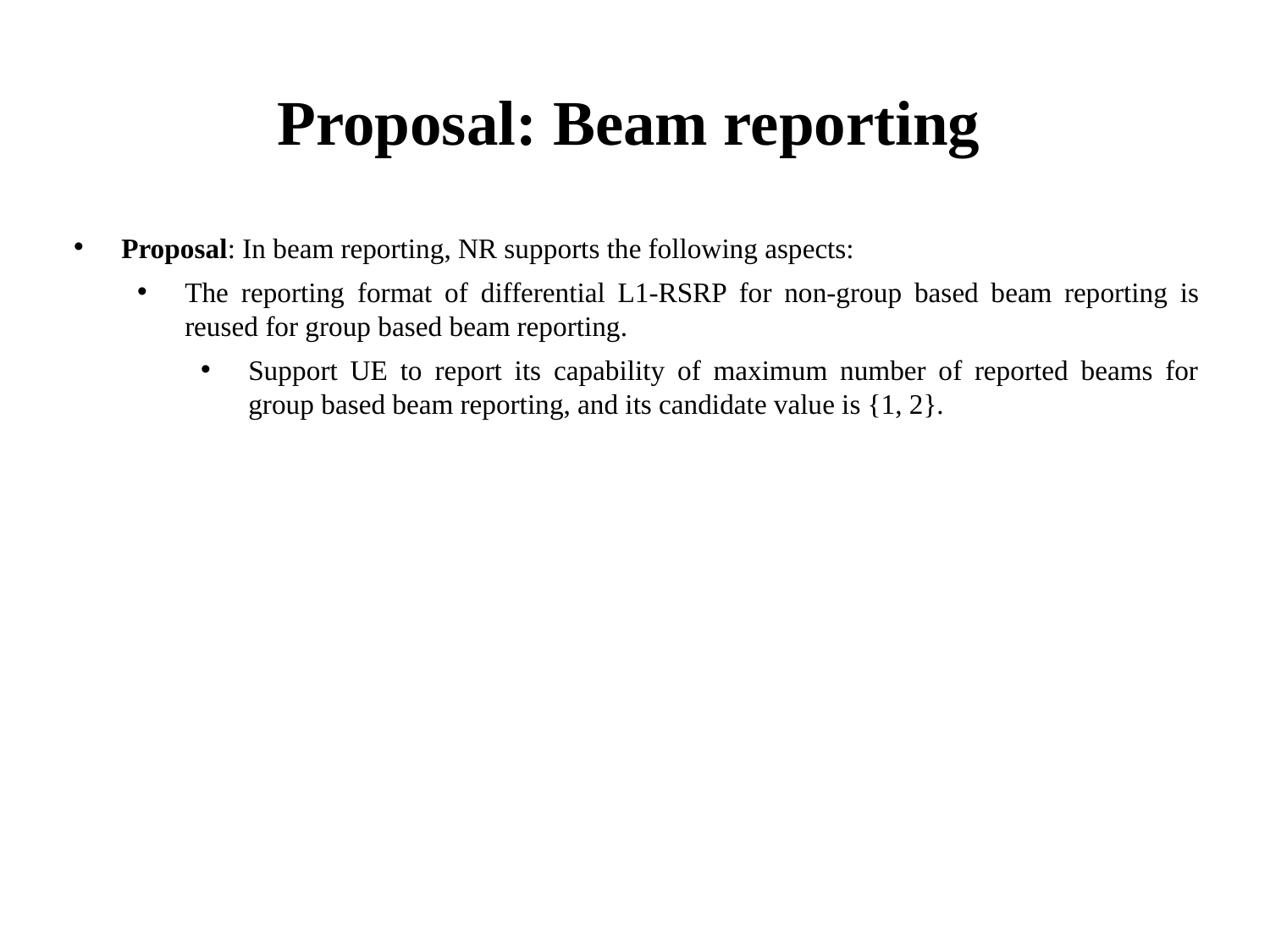

# Proposal: Beam reporting
Proposal: In beam reporting, NR supports the following aspects:
The reporting format of differential L1-RSRP for non-group based beam reporting is reused for group based beam reporting.
Support UE to report its capability of maximum number of reported beams for group based beam reporting, and its candidate value is {1, 2}.